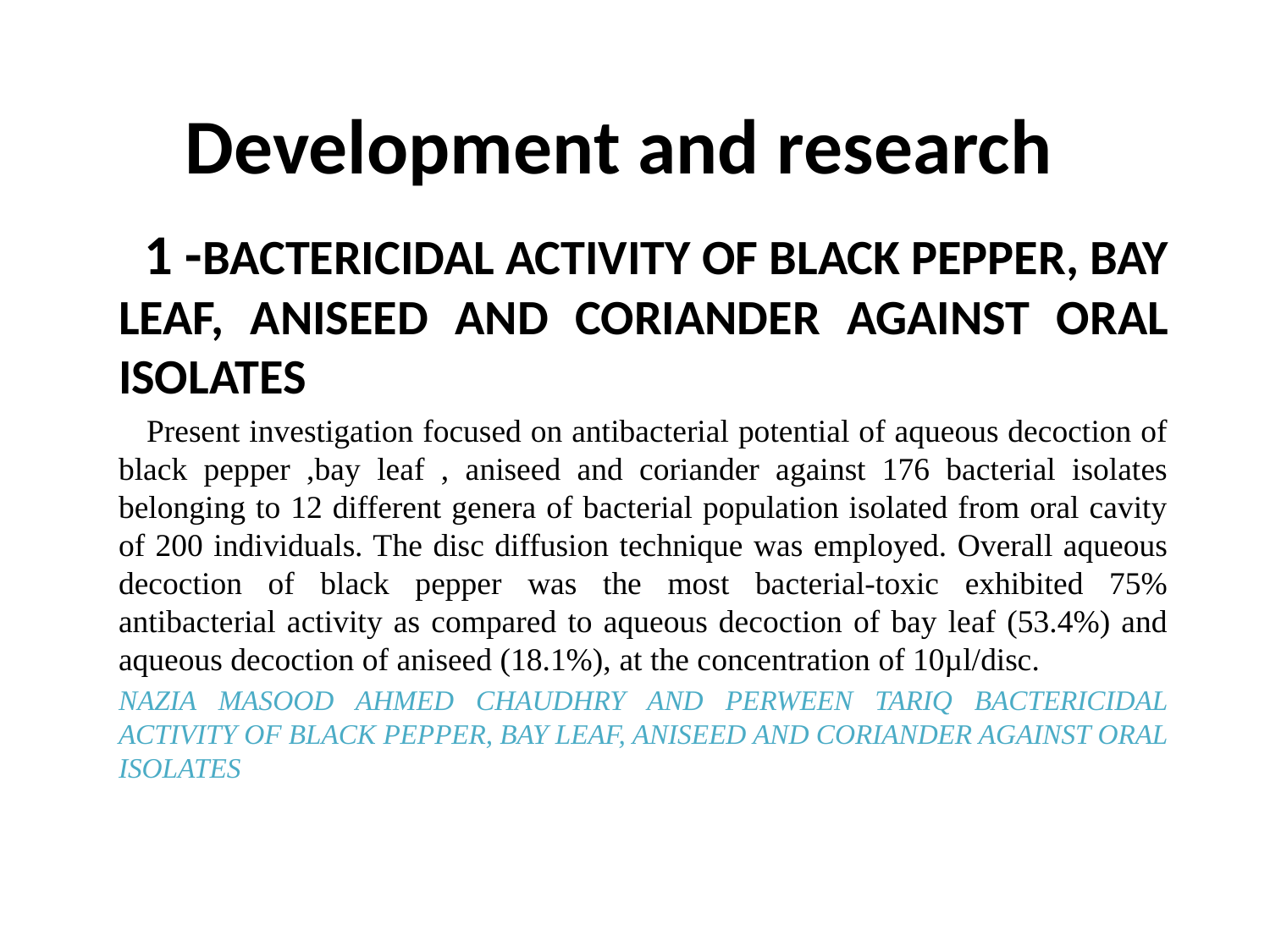

# Development and research
  1 -BACTERICIDAL ACTIVITY OF BLACK PEPPER, BAY LEAF, ANISEED AND CORIANDER AGAINST ORAL ISOLATES
   Present investigation focused on antibacterial potential of aqueous decoction of black pepper ,bay leaf , aniseed and coriander against 176 bacterial isolates belonging to 12 different genera of bacterial population isolated from oral cavity of 200 individuals. The disc diffusion technique was employed. Overall aqueous decoction of black pepper was the most bacterial-toxic exhibited 75% antibacterial activity as compared to aqueous decoction of bay leaf (53.4%) and aqueous decoction of aniseed (18.1%), at the concentration of 10µl/disc.
NAZIA MASOOD AHMED CHAUDHRY AND PERWEEN TARIQ BACTERICIDAL ACTIVITY OF BLACK PEPPER, BAY LEAF, ANISEED AND CORIANDER AGAINST ORAL ISOLATES